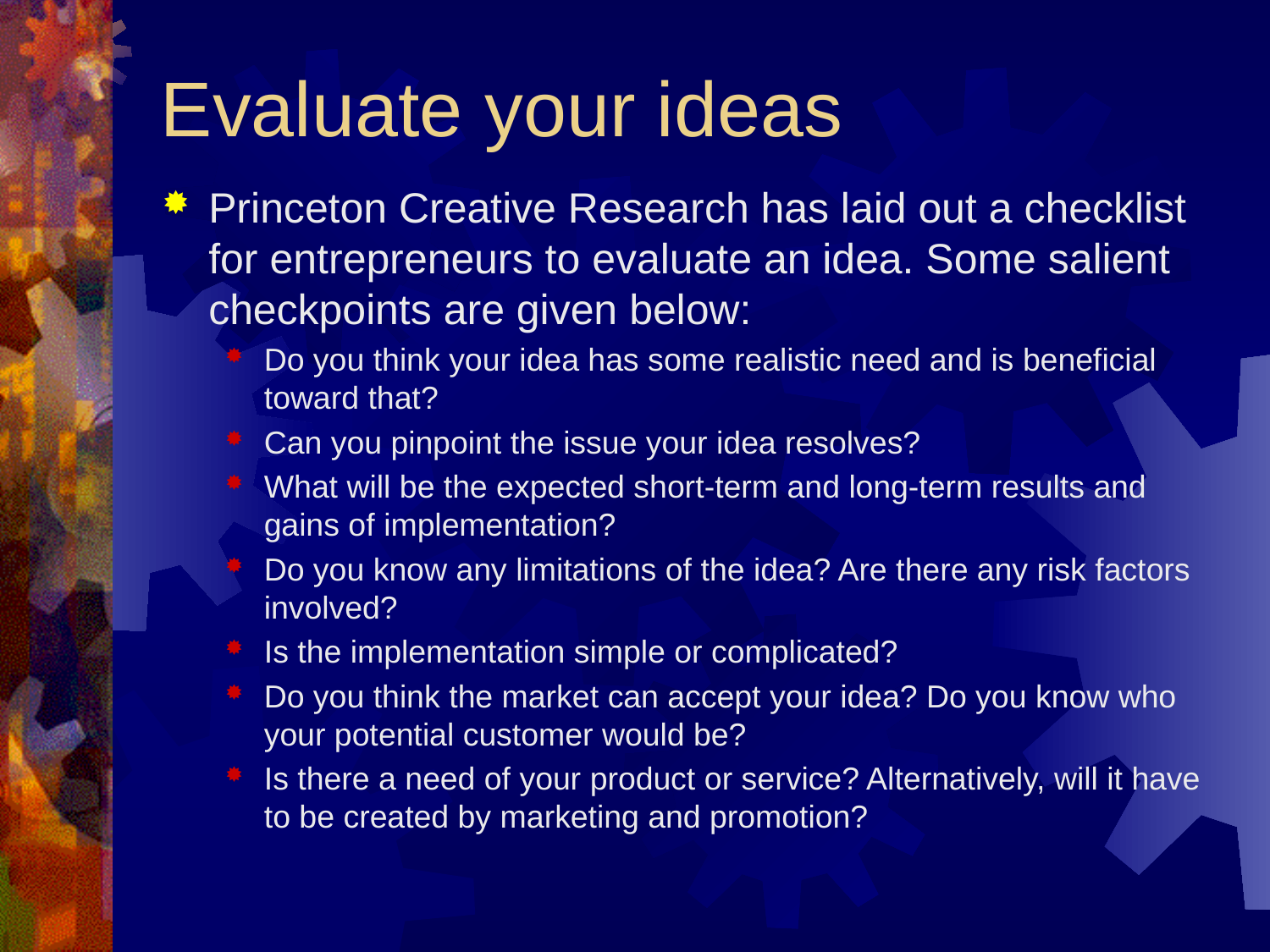

# Evaluate your ideas
Princeton Creative Research has laid out a checklist for entrepreneurs to evaluate an idea. Some salient checkpoints are given below:
Do you think your idea has some realistic need and is beneficial toward that?
Can you pinpoint the issue your idea resolves?
What will be the expected short-term and long-term results and gains of implementation?
Do you know any limitations of the idea? Are there any risk factors involved?
Is the implementation simple or complicated?
Do you think the market can accept your idea? Do you know who your potential customer would be?
Is there a need of your product or service? Alternatively, will it have to be created by marketing and promotion?